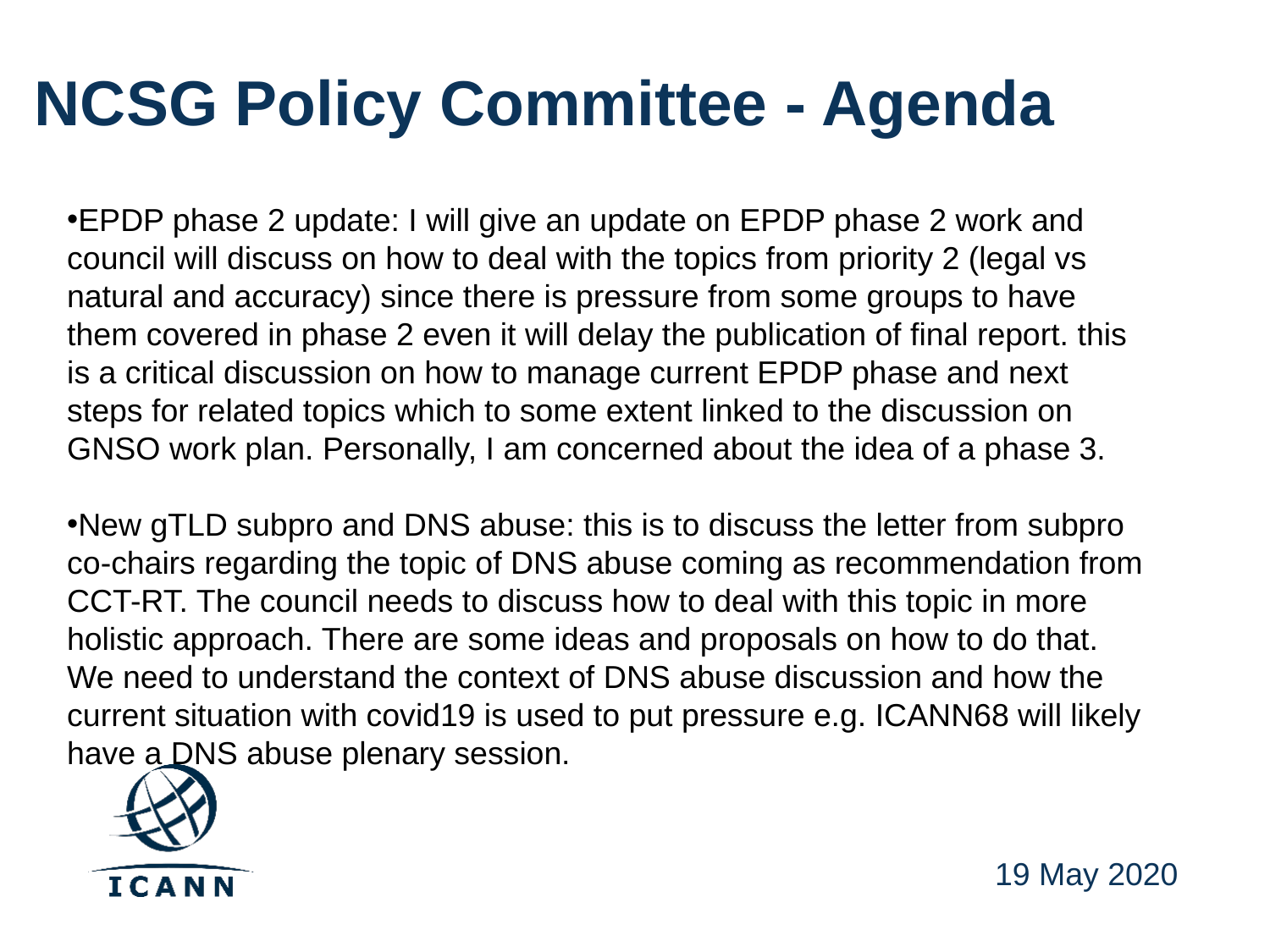

# NCSG Policy Committee - Agenda

EPDP phase 2 update: I will give an update on EPDP phase 2 work and council will discuss on how to deal with the topics from priority 2 (legal vs natural and accuracy) since there is pressure from some groups to have them covered in phase 2 even it will delay the publication of final report. this is a critical discussion on how to manage current EPDP phase and next steps for related topics which to some extent linked to the discussion on GNSO work plan. Personally, I am concerned about the idea of a phase 3.

New gTLD subpro and DNS abuse: this is to discuss the letter from subpro co-chairs regarding the topic of DNS abuse coming as recommendation from CCT-RT. The council needs to discuss how to deal with this topic in more holistic approach. There are some ideas and proposals on how to do that. We need to understand the context of DNS abuse discussion and how the current situation with covid19 is used to put pressure e.g. ICANN68 will likely have a DNS abuse plenary session.
19 May 2020